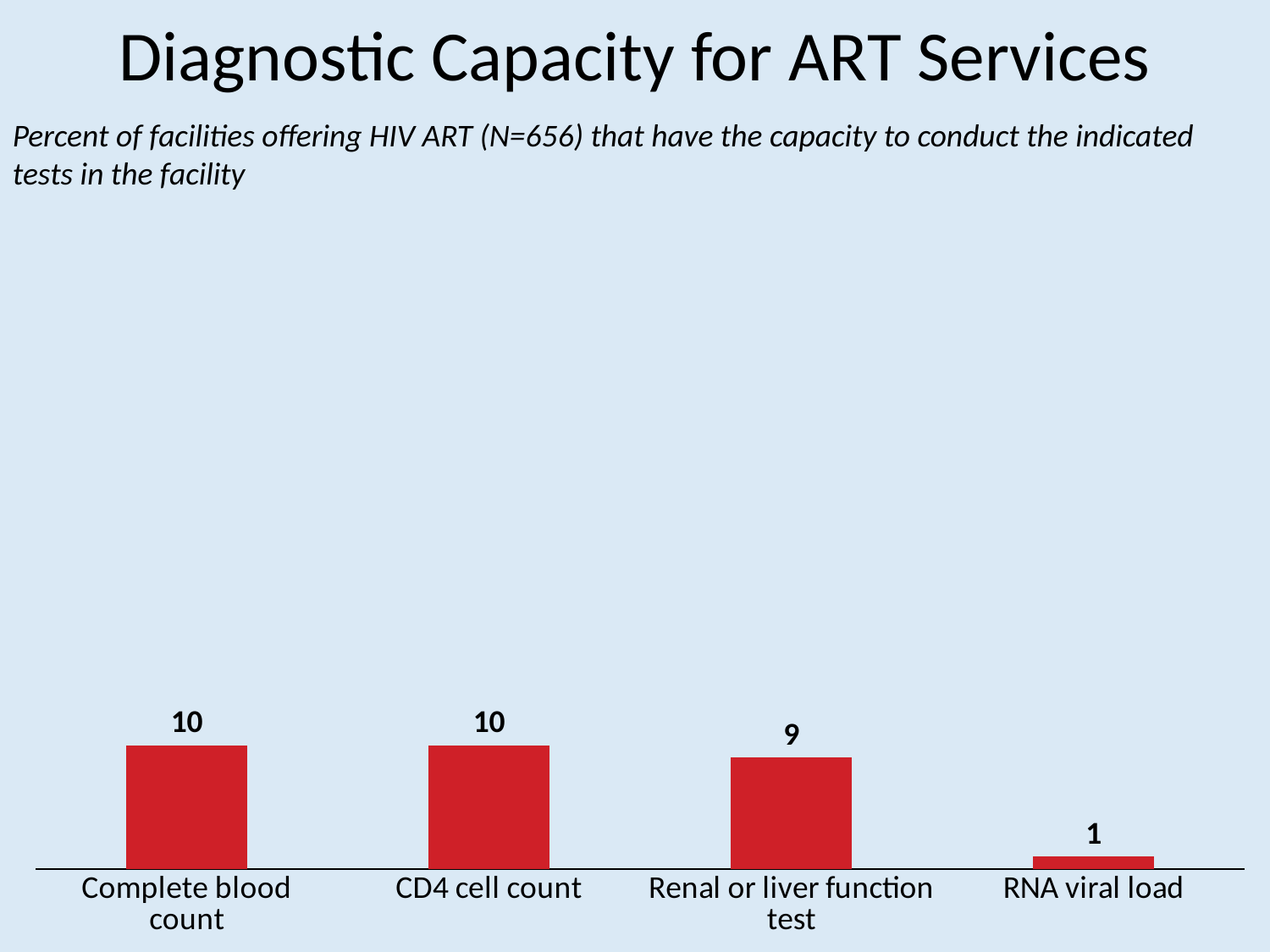

# Diagnostic Capacity for ART Services
Percent of facilities offering HIV ART (N=656) that have the capacity to conduct the indicated tests in the facility

### Chart

| Category | Standard to screen clients |
|---|---|
| Complete blood count | 10.0 |
| CD4 cell count | 10.0 |
| Renal or liver function test | 9.0 |
| RNA viral load | 1.0 |